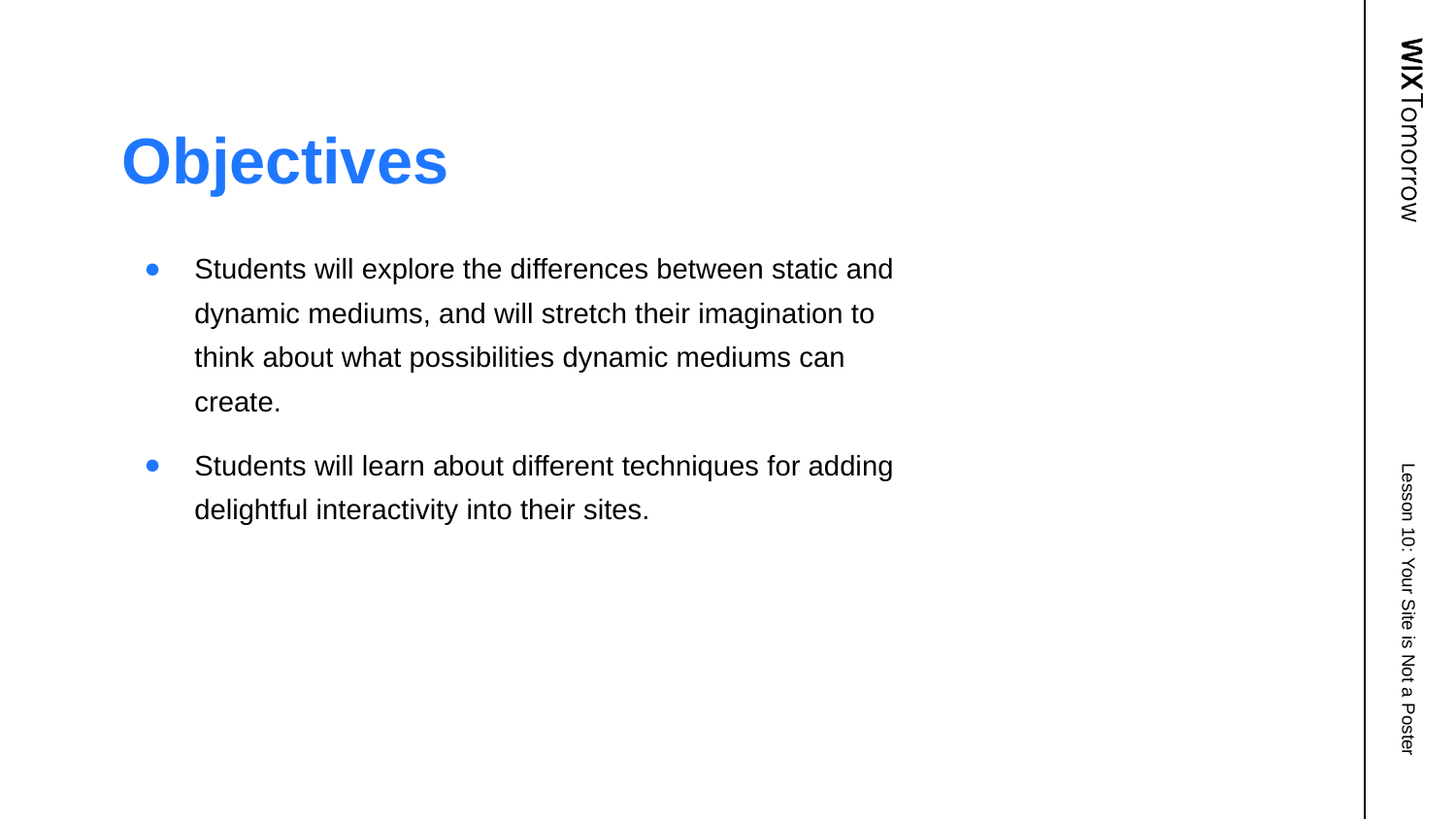

# Objectives
Students will explore the differences between static and dynamic mediums, and will stretch their imagination to think about what possibilities dynamic mediums can create.
Students will learn about different techniques for adding delightful interactivity into their sites.